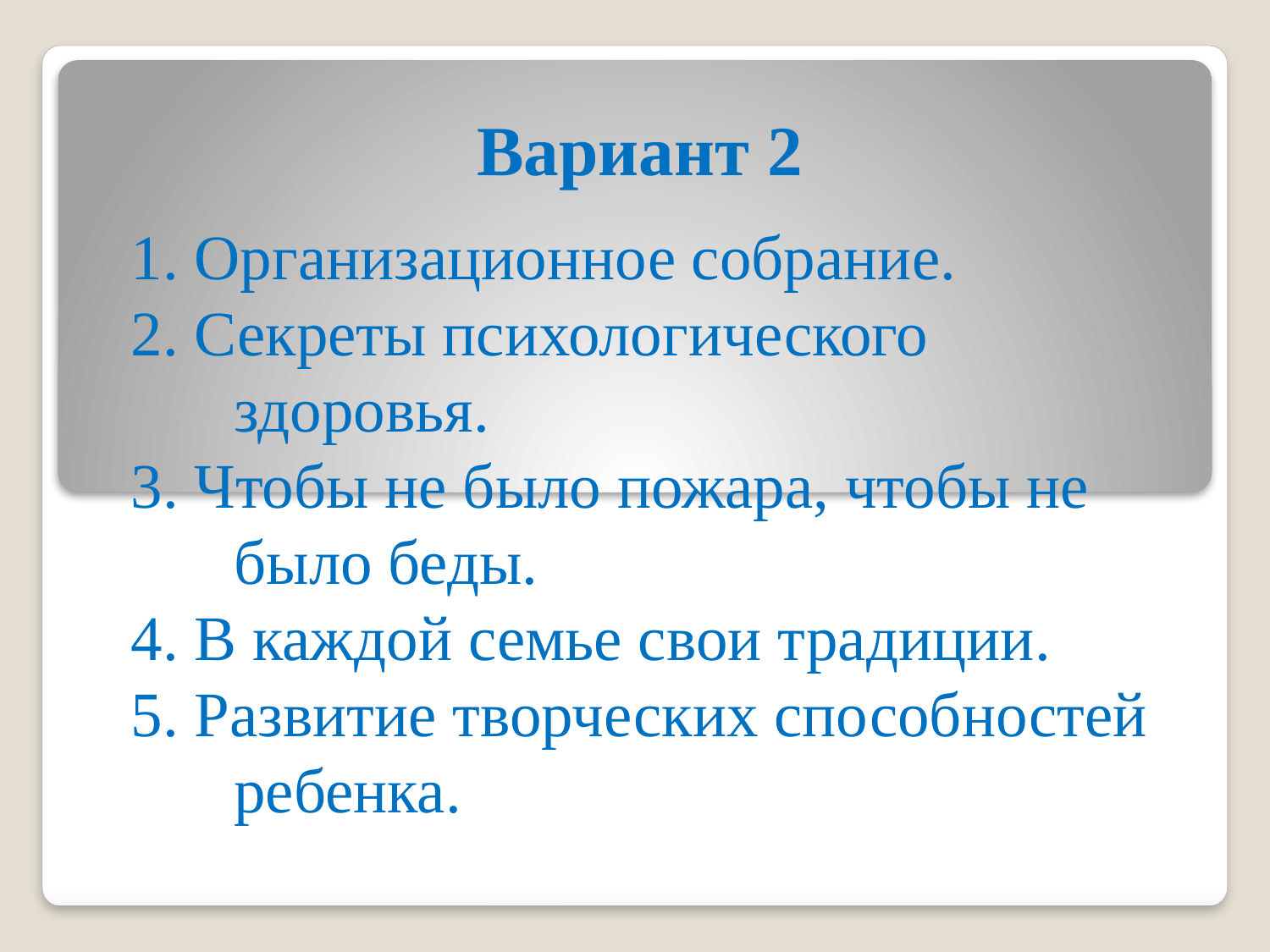

# Вариант 2
1. Организационное собрание.
2. Секреты психологического здоровья.
3. Чтобы не было пожара, чтобы не было беды.
4. В каждой семье свои традиции.
5. Развитие творческих способностей ребенка.